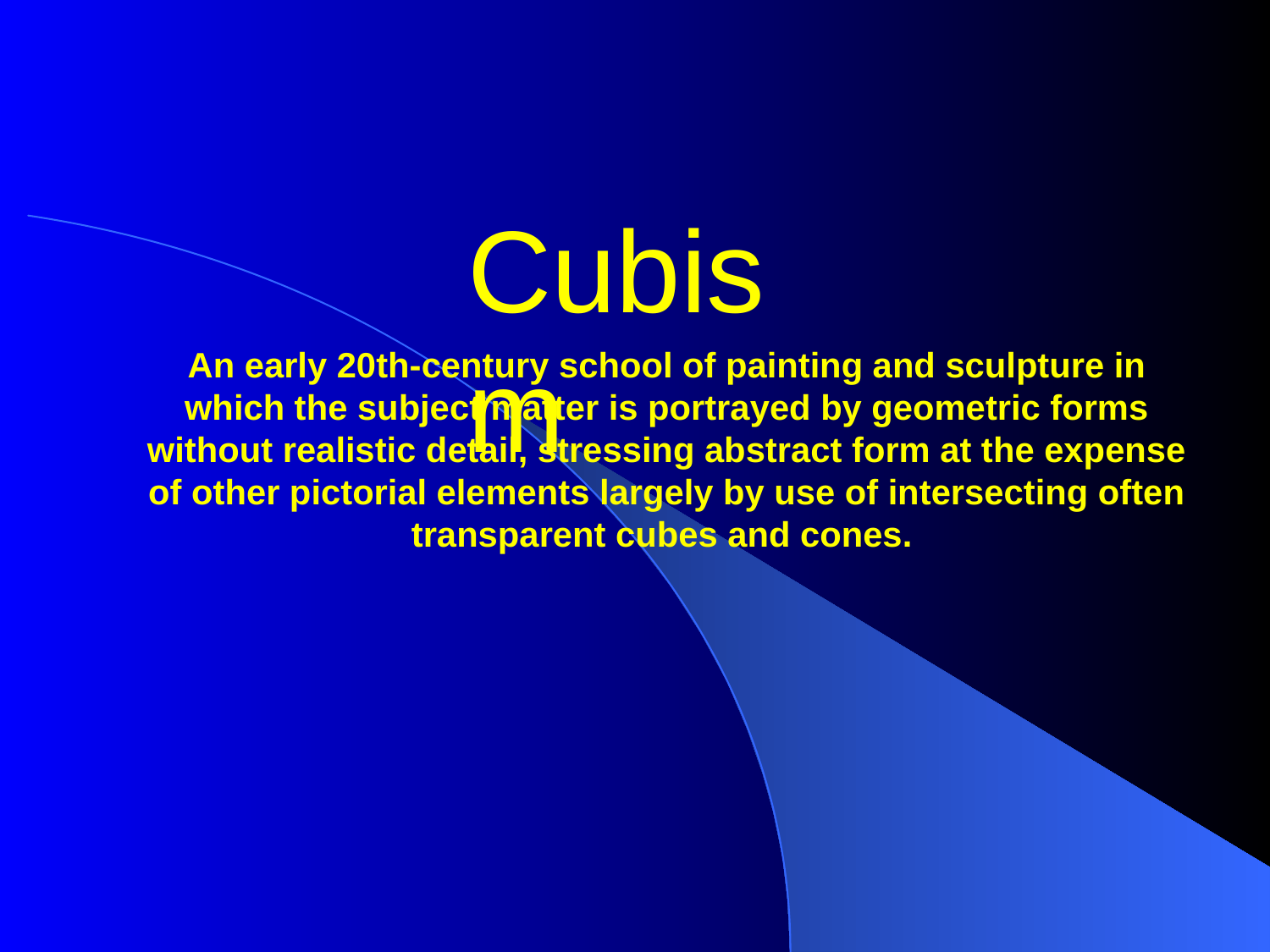

Cubism
# An early 20th-century school of painting and sculpture in which the subject matter is portrayed by geometric forms without realistic detail, stressing abstract form at the expense of other pictorial elements largely by use of intersecting often transparent cubes and cones.